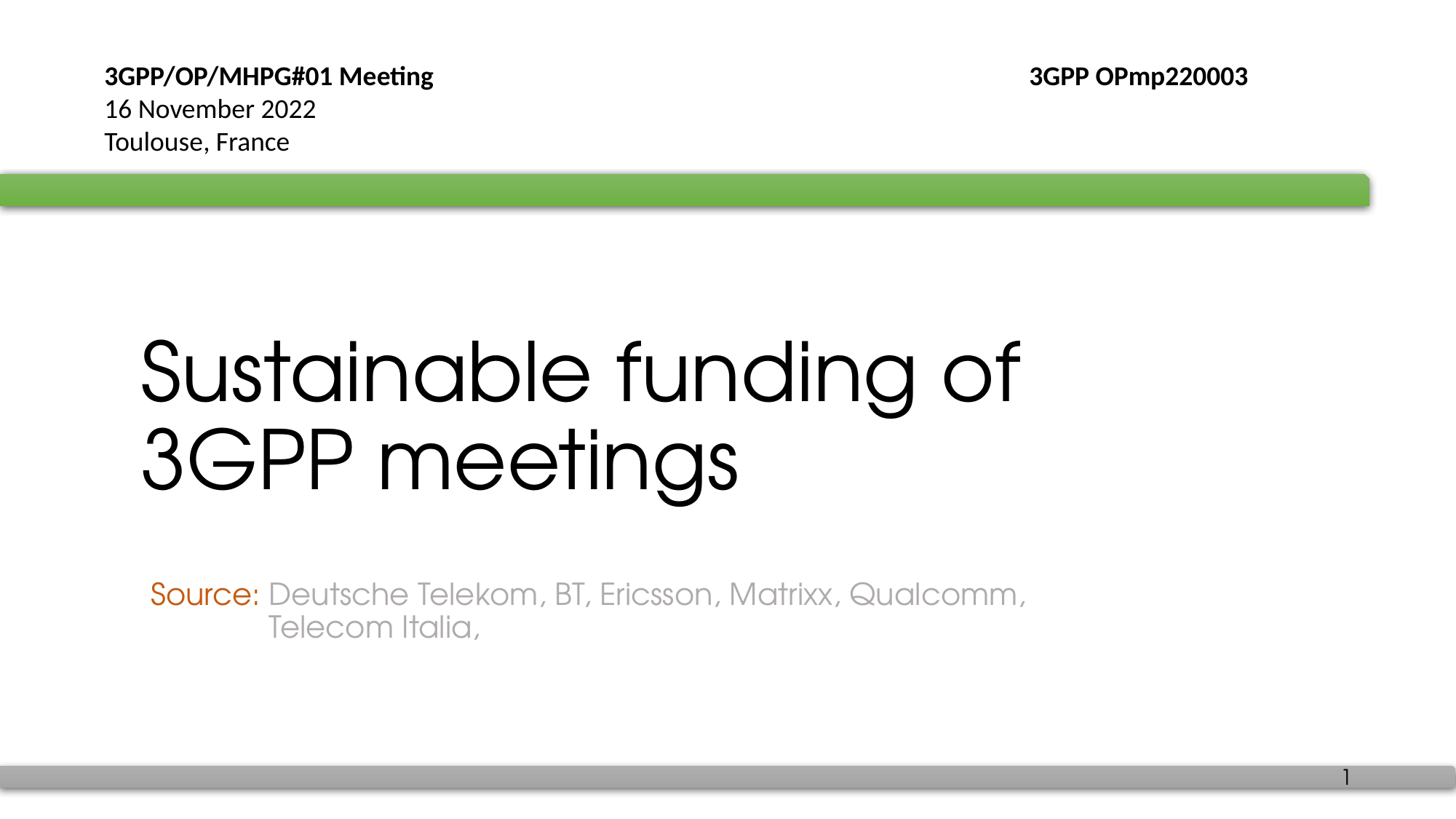

3GPP/OP/MHPG#01 Meeting
16 November 2022
Toulouse, France
3GPP OPmp220003
# Sustainable funding of 3GPP meetings

Source: Deutsche Telekom, BT, Ericsson, Matrixx, Qualcomm, Telecom Italia,